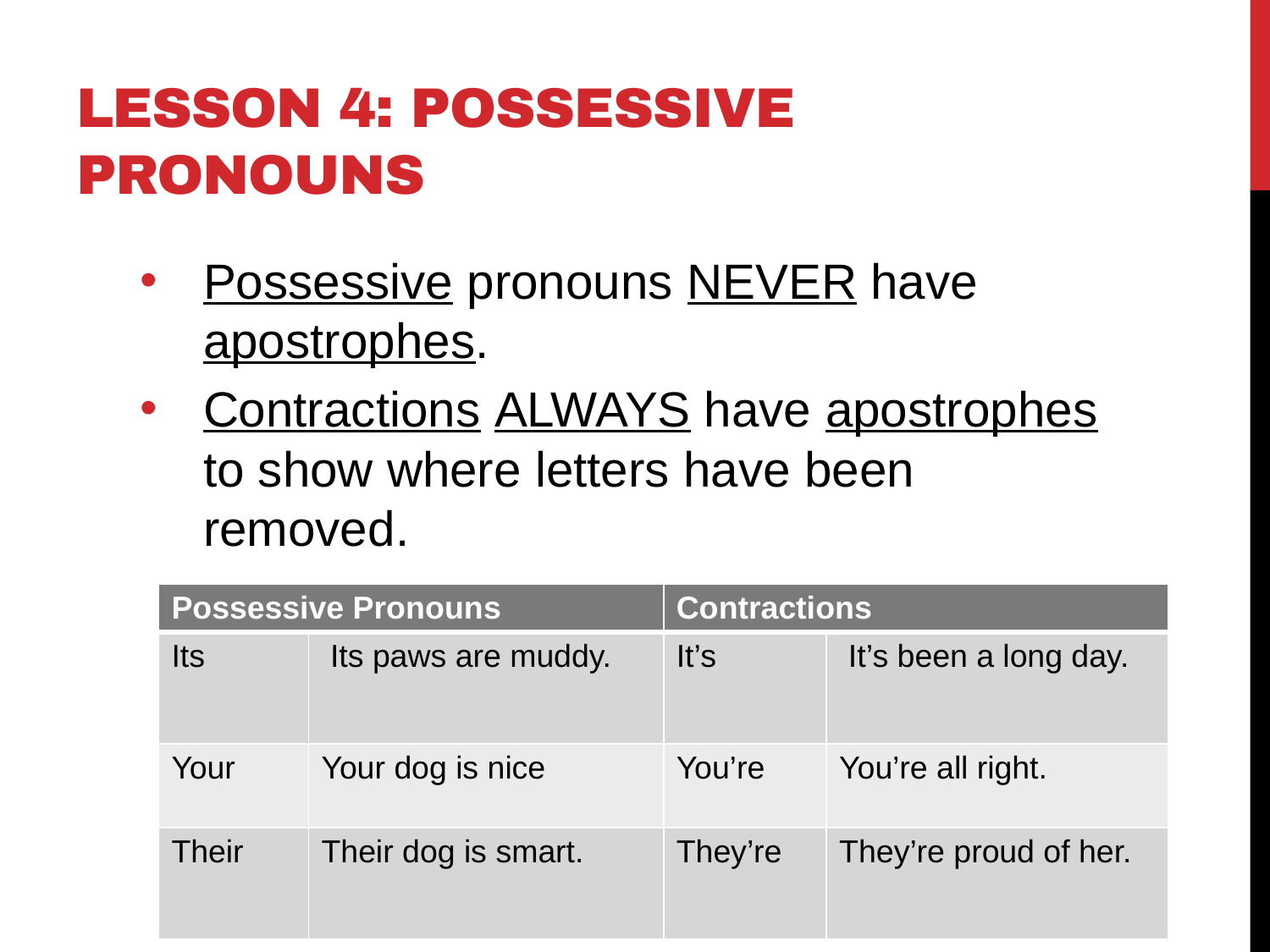

# Lesson 4: Possessive Pronouns
Possessive pronouns NEVER have apostrophes.
Contractions ALWAYS have apostrophes to show where letters have been removed.

| Possessive Pronouns |  | Contractions |  |
| --- | --- | --- | --- |
| Its | Its paws are muddy. | It’s | It’s been a long day. |
| Your | Your dog is nice | You’re | You’re all right. |
| Their | Their dog is smart. | They’re | They’re proud of her. |